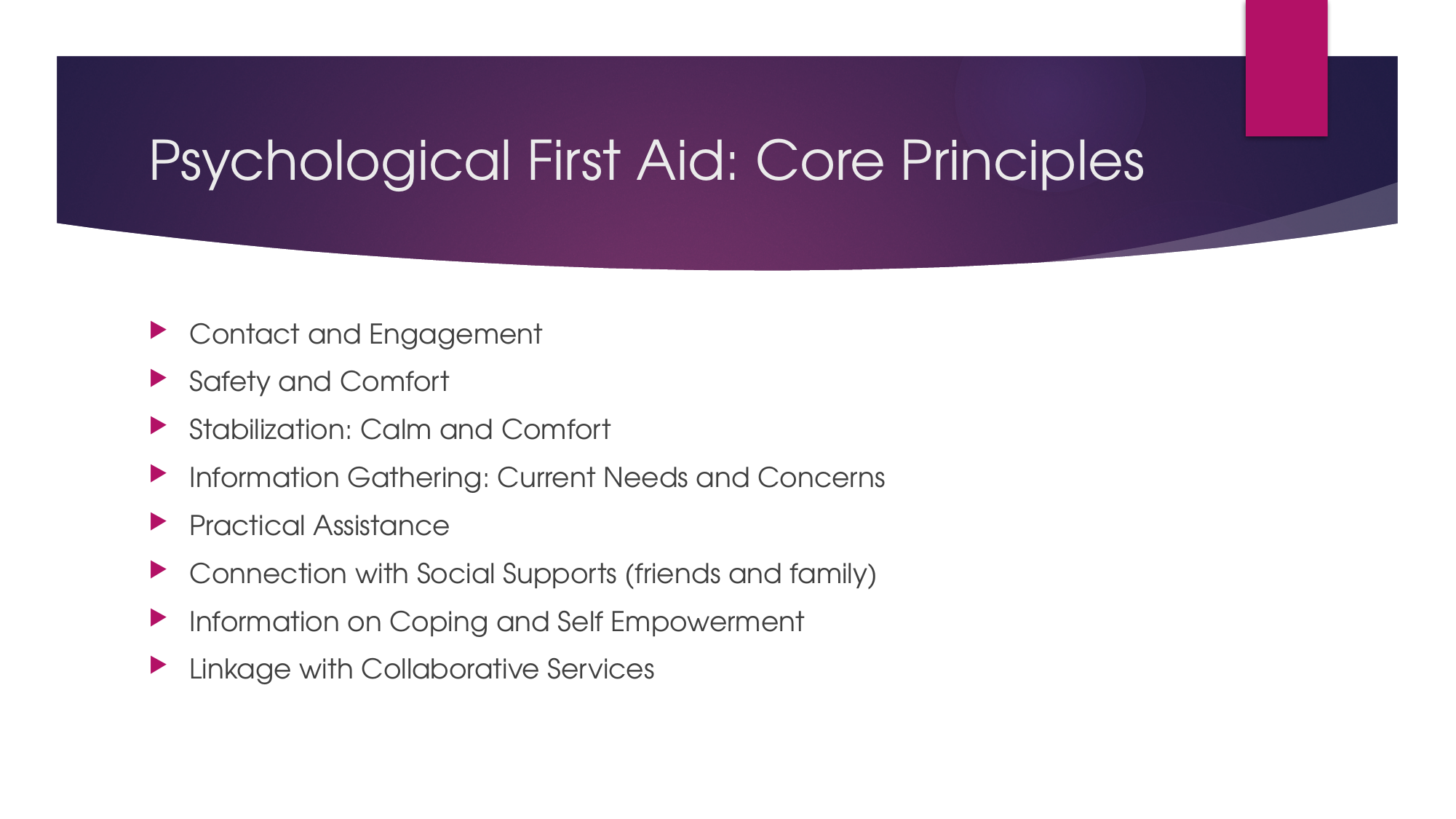

# Psychological First Aid: Core Principles
Contact and Engagement
Safety and Comfort
Stabilization: Calm and Comfort
Information Gathering: Current Needs and Concerns
Practical Assistance
Connection with Social Supports (friends and family)
Information on Coping and Self Empowerment
Linkage with Collaborative Services